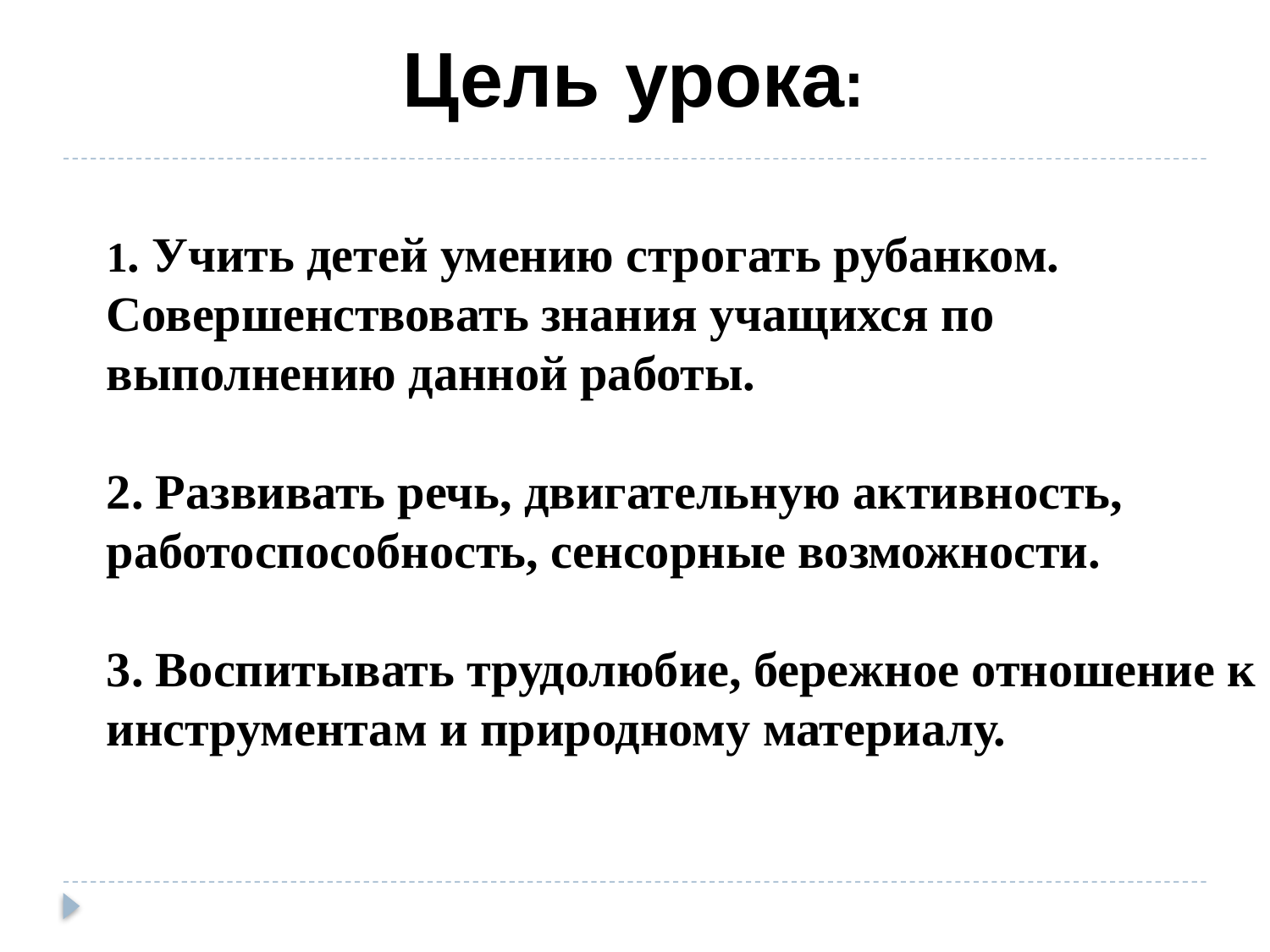

Цель урока:
# 1. Учить детей умению строгать рубанком.        Совершенствовать знания учащихся по выполнению данной работы. 2. Развивать речь, двигательную активность,     работоспособность, сенсорные возможности. 3. Воспитывать трудолюбие, бережное отношение к инструментам и природному материалу.